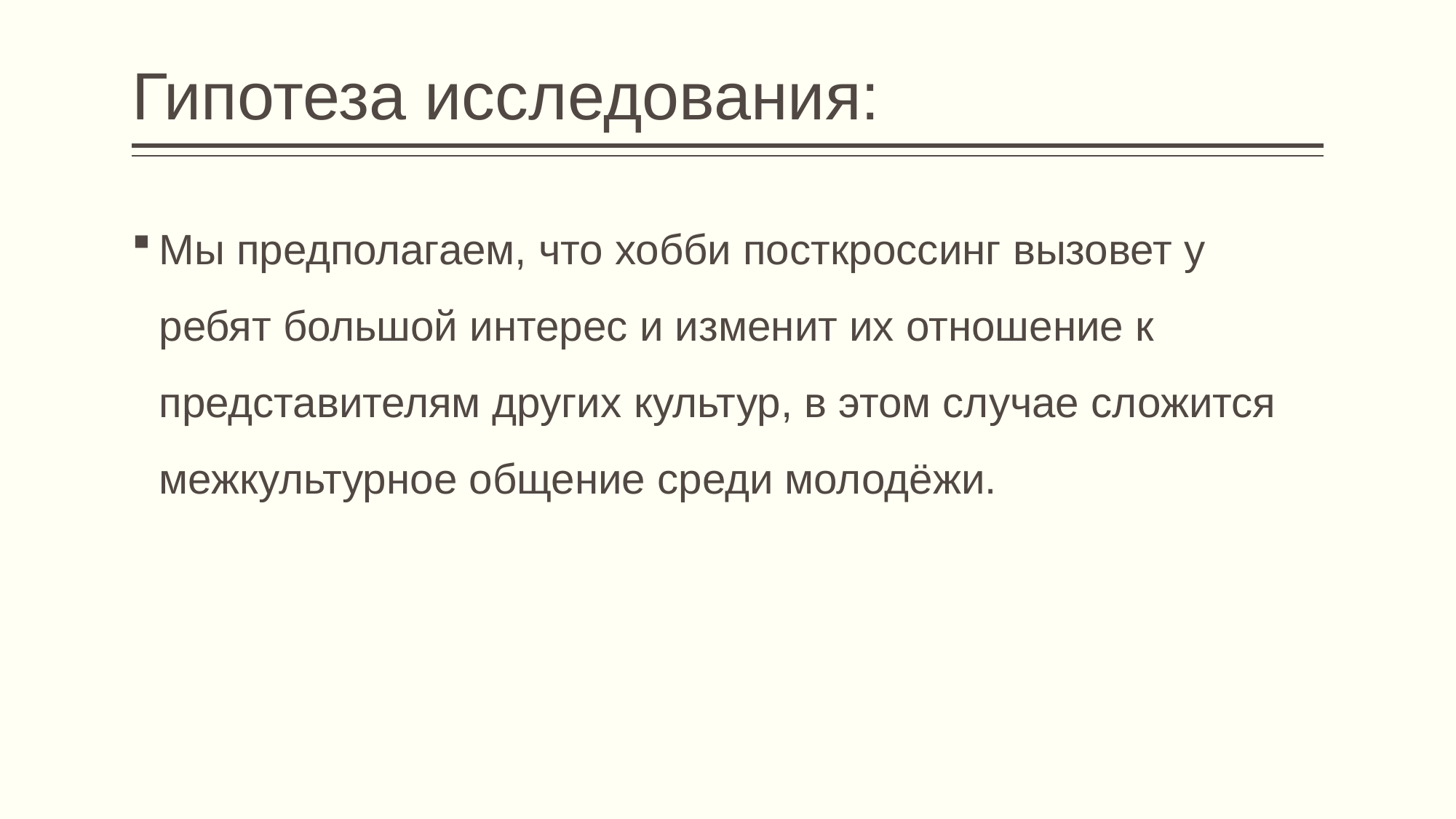

# Гипотеза исследования:
Мы предполагаем, что хобби посткроссинг вызовет у ребят большой интерес и изменит их отношение к представителям других культур, в этом случае сложится межкультурное общение среди молодёжи.